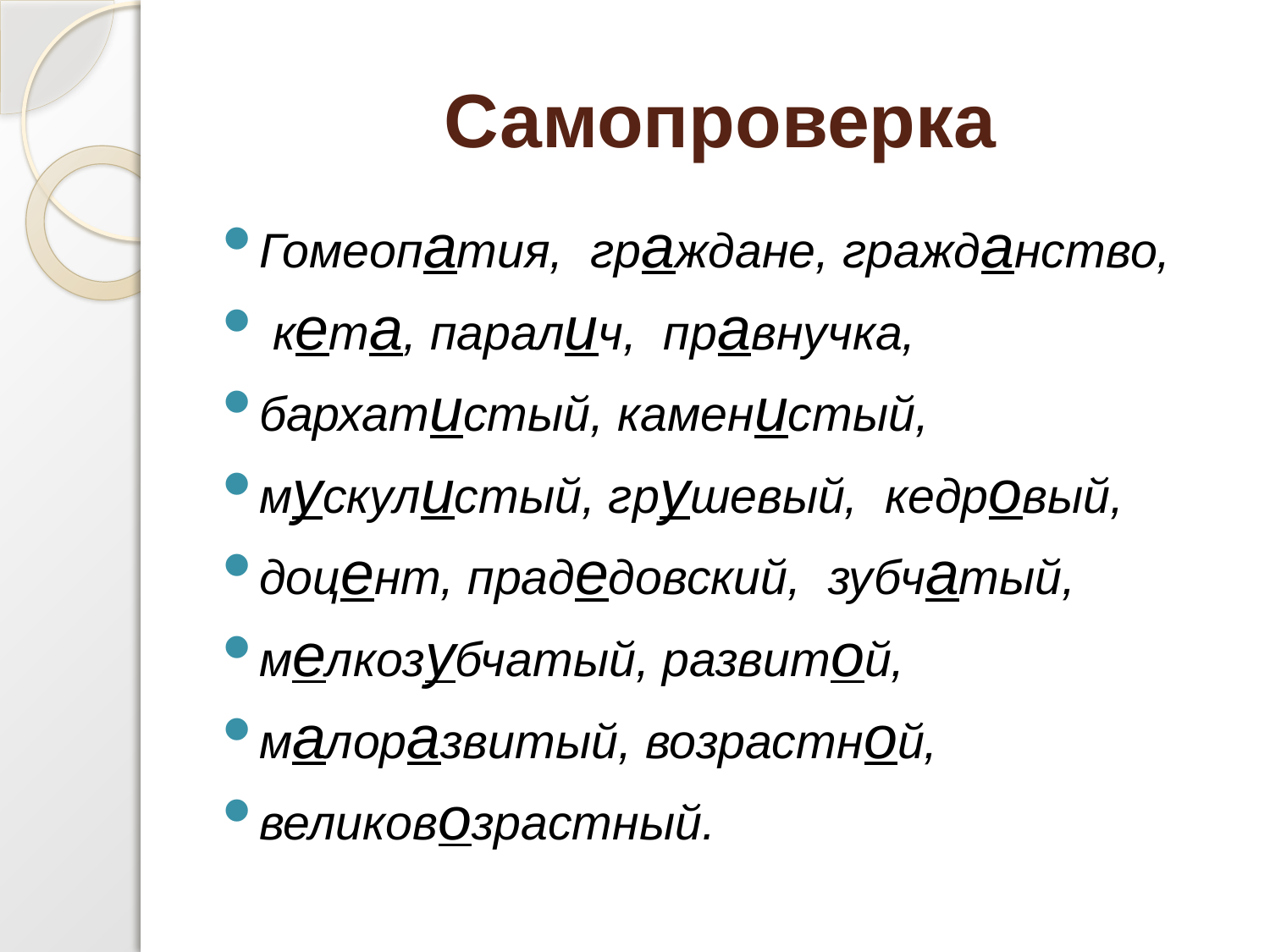

# Самопроверка
Гомеопатия,  граждане, гражданство,
 кета, паралич,  правнучка,
бархатистый, каменистый,
мускулистый, грушевый,  кедровый,
доцент, прадедовский,  зубчатый,
мелкозубчатый, развитой,
малоразвитый, возрастной,
великовозрастный.